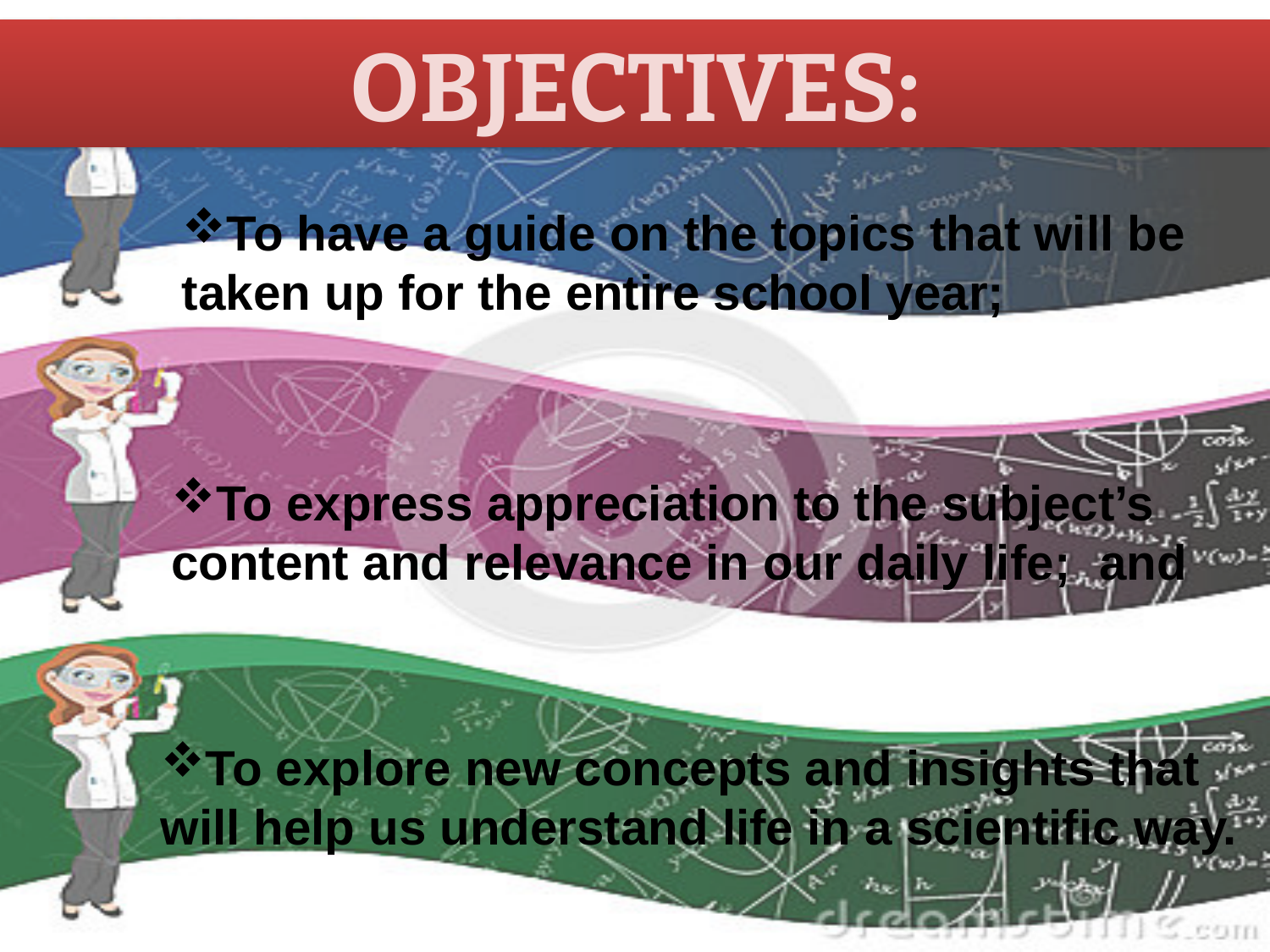

OBJECTIVES:
To have a guide on the topics that will be taken up for the entire school year;
To express appreciation to the subject’s content and relevance in our daily life;  and
To explore new concepts and insights that will help us understand life in a scientific way.